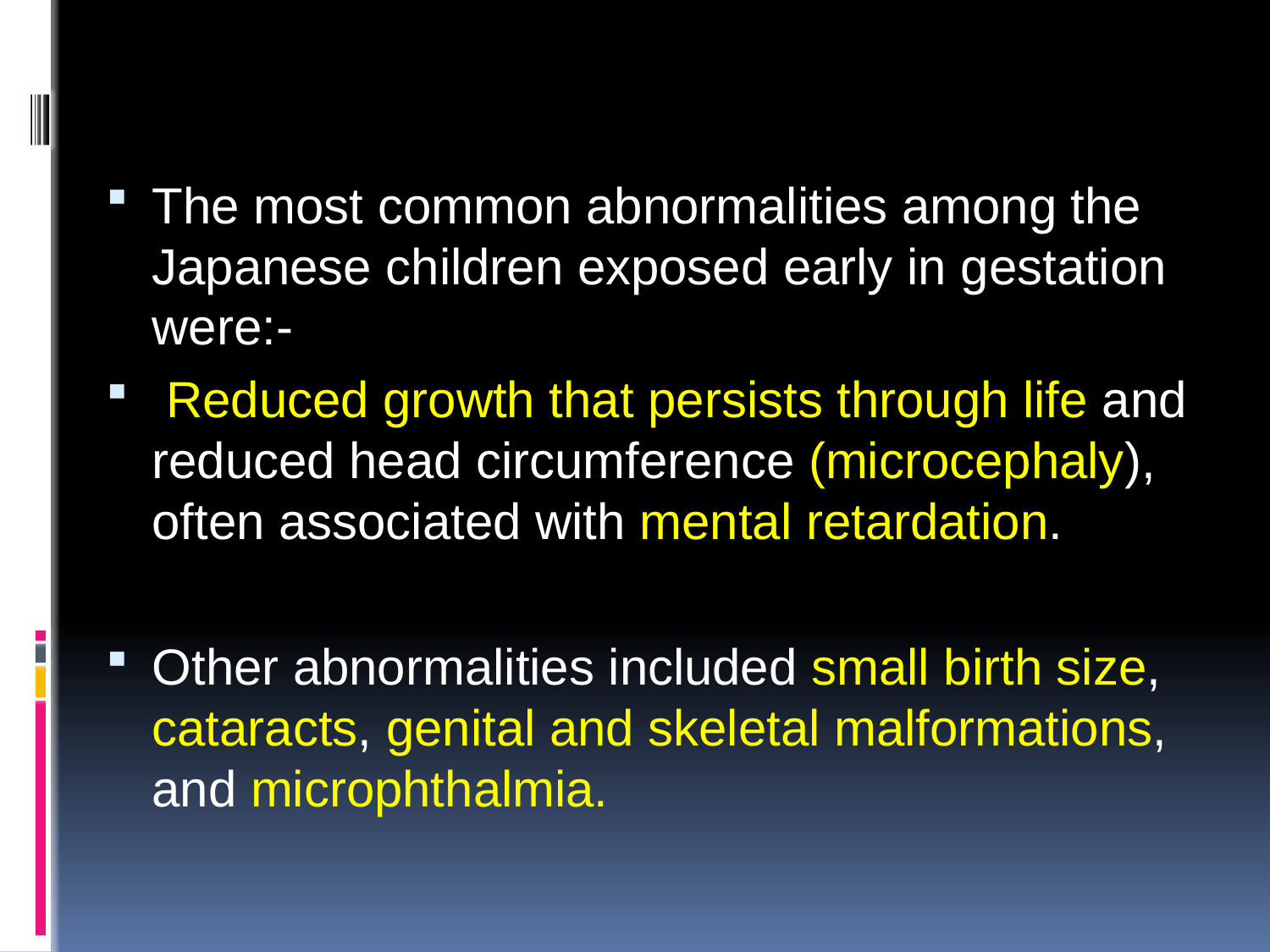

The most common abnormalities among the Japanese children exposed early in gestation were:-
 Reduced growth that persists through life and reduced head circumference (microcephaly), often associated with mental retardation.

Other abnormalities included small birth size, cataracts, genital and skeletal malformations, and microphthalmia.